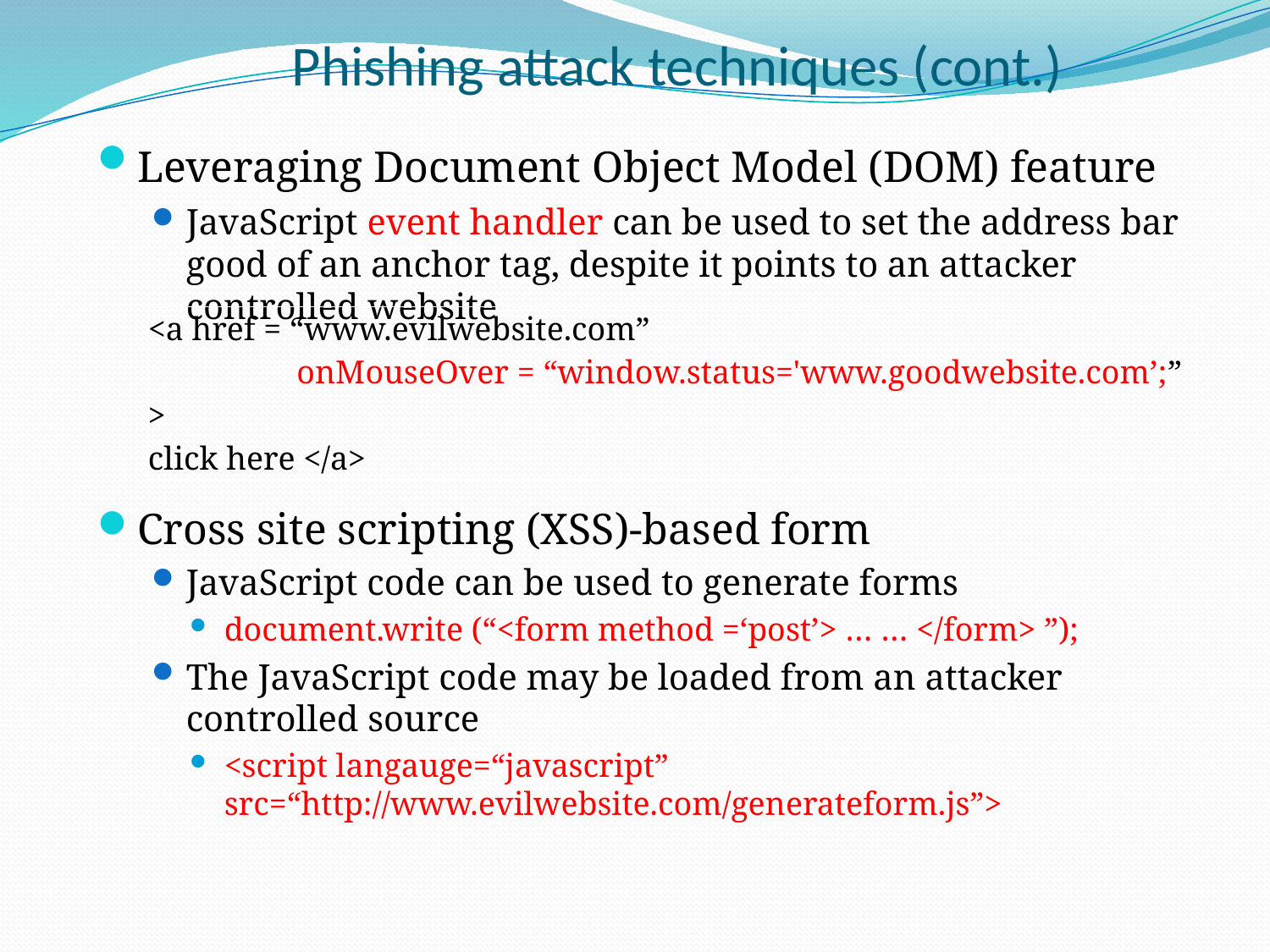

Phishing attack techniques (cont.)
Leveraging Document Object Model (DOM) feature
JavaScript event handler can be used to set the address bar good of an anchor tag, despite it points to an attacker controlled website

Cross site scripting (XSS)-based form
JavaScript code can be used to generate forms
document.write (“<form method =‘post’> … … </form> ”);
The JavaScript code may be loaded from an attacker controlled source
<script langauge=“javascript” src=“http://www.evilwebsite.com/generateform.js”>
| <a href = “www.evilwebsite.com” onMouseOver = “window.status='www.goodwebsite.com’;” > click here </a> |
| --- |